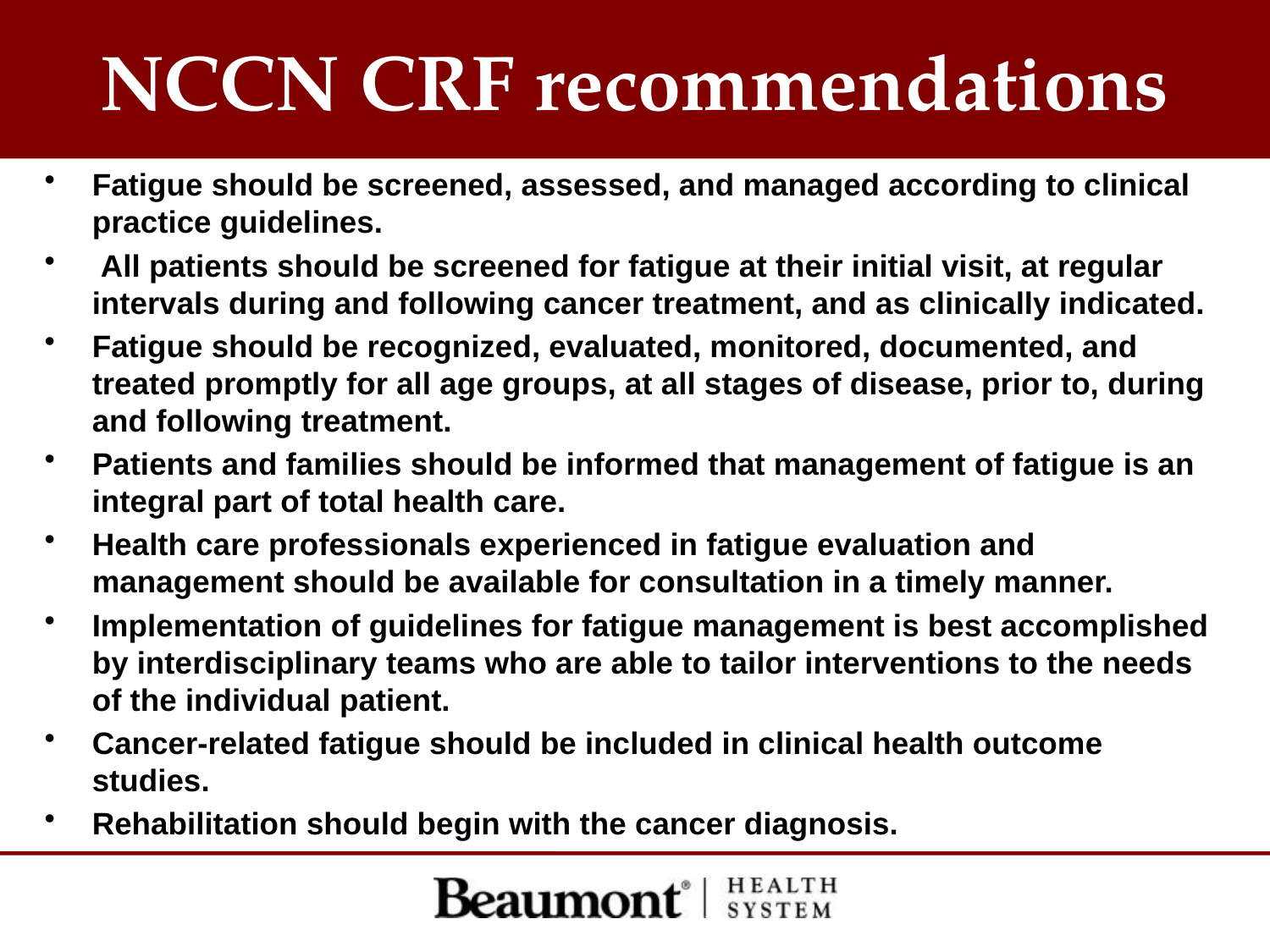

# NCCN CRF recommendations
Fatigue should be screened, assessed, and managed according to clinical practice guidelines.
 All patients should be screened for fatigue at their initial visit, at regular intervals during and following cancer treatment, and as clinically indicated.
Fatigue should be recognized, evaluated, monitored, documented, and treated promptly for all age groups, at all stages of disease, prior to, during and following treatment.
Patients and families should be informed that management of fatigue is an integral part of total health care.
Health care professionals experienced in fatigue evaluation and management should be available for consultation in a timely manner.
Implementation of guidelines for fatigue management is best accomplished by interdisciplinary teams who are able to tailor interventions to the needs of the individual patient.
Cancer-related fatigue should be included in clinical health outcome studies.
Rehabilitation should begin with the cancer diagnosis.